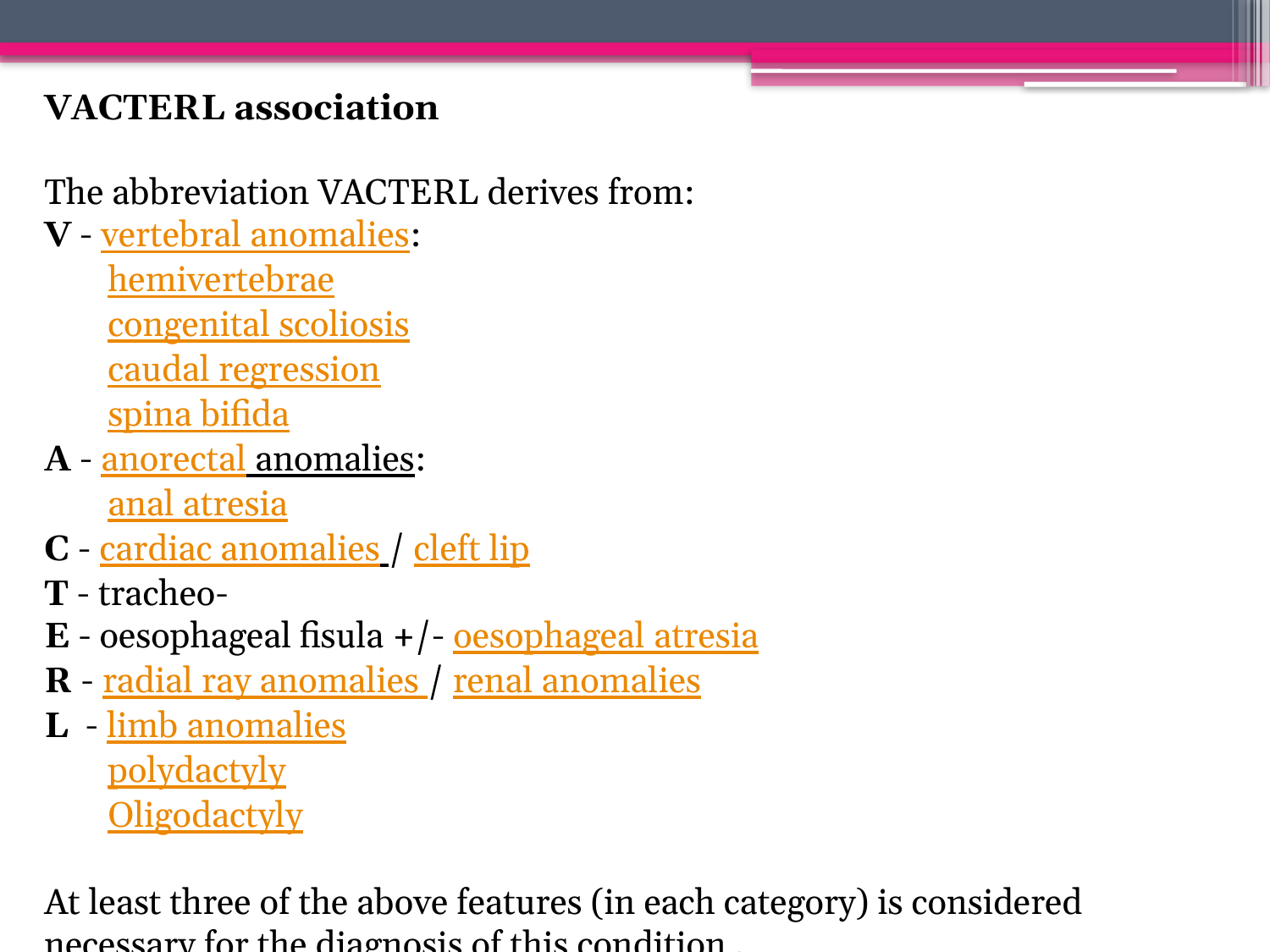

VACTERL association

The abbreviation VACTERL derives from:
V - vertebral anomalies:
hemivertebrae
congenital scoliosis
caudal regression
spina bifida
A - anorectal anomalies:
anal atresia
C - cardiac anomalies / cleft lip
T - tracheo-
E - oesophageal fisula +/- oesophageal atresia
R - radial ray anomalies / renal anomalies
L  - limb anomalies
polydactyly
Oligodactyly

At least three of the above features (in each category) is considered necessary for the diagnosis of this condition .